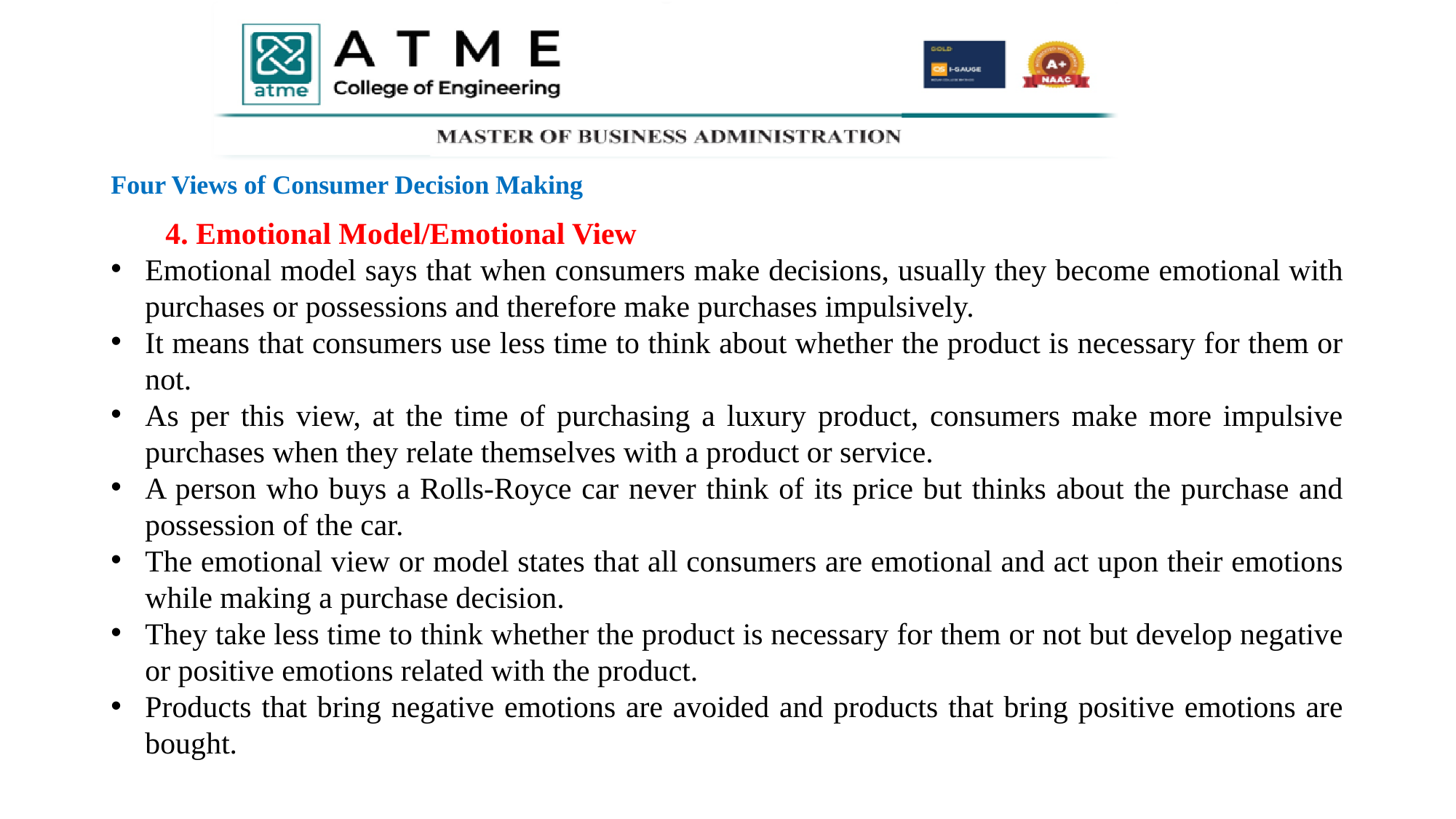

# Four Views of Consumer Decision Making
4. Emotional Model/Emotional View
Emotional model says that when consumers make decisions, usually they become emotional with purchases or possessions and therefore make purchases impulsively.
It means that consumers use less time to think about whether the product is necessary for them or not.
As per this view, at the time of purchasing a luxury product, consumers make more impulsive purchases when they relate themselves with a product or service.
A person who buys a Rolls-Royce car never think of its price but thinks about the purchase and possession of the car.
The emotional view or model states that all consumers are emotional and act upon their emotions while making a purchase decision.
They take less time to think whether the product is necessary for them or not but develop negative or positive emotions related with the product.
Products that bring negative emotions are avoided and products that bring positive emotions are bought.